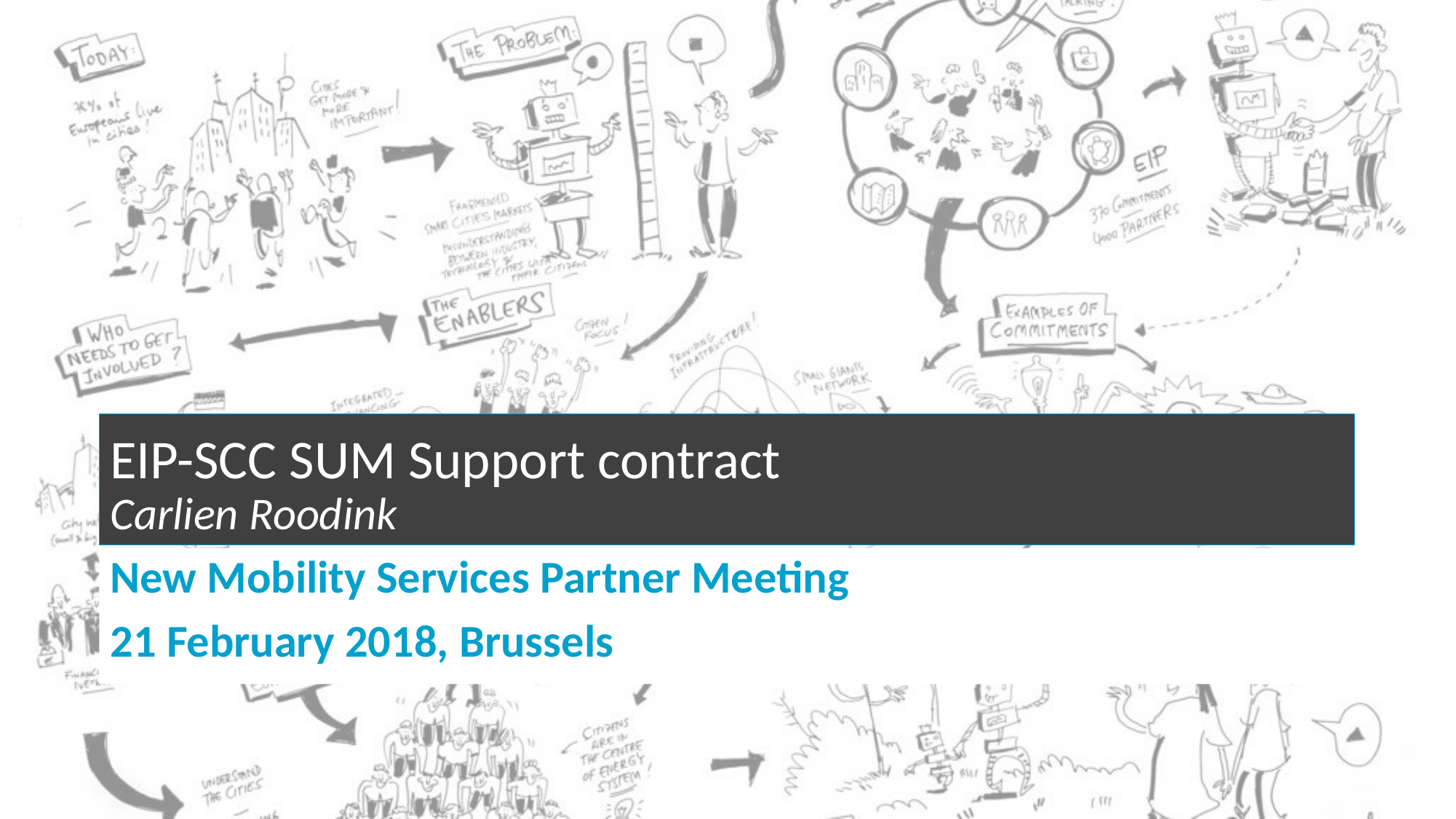

# EIP-SCC SUM Support contract Carlien Roodink
New Mobility Services Partner Meeting
21 February 2018, Brussels